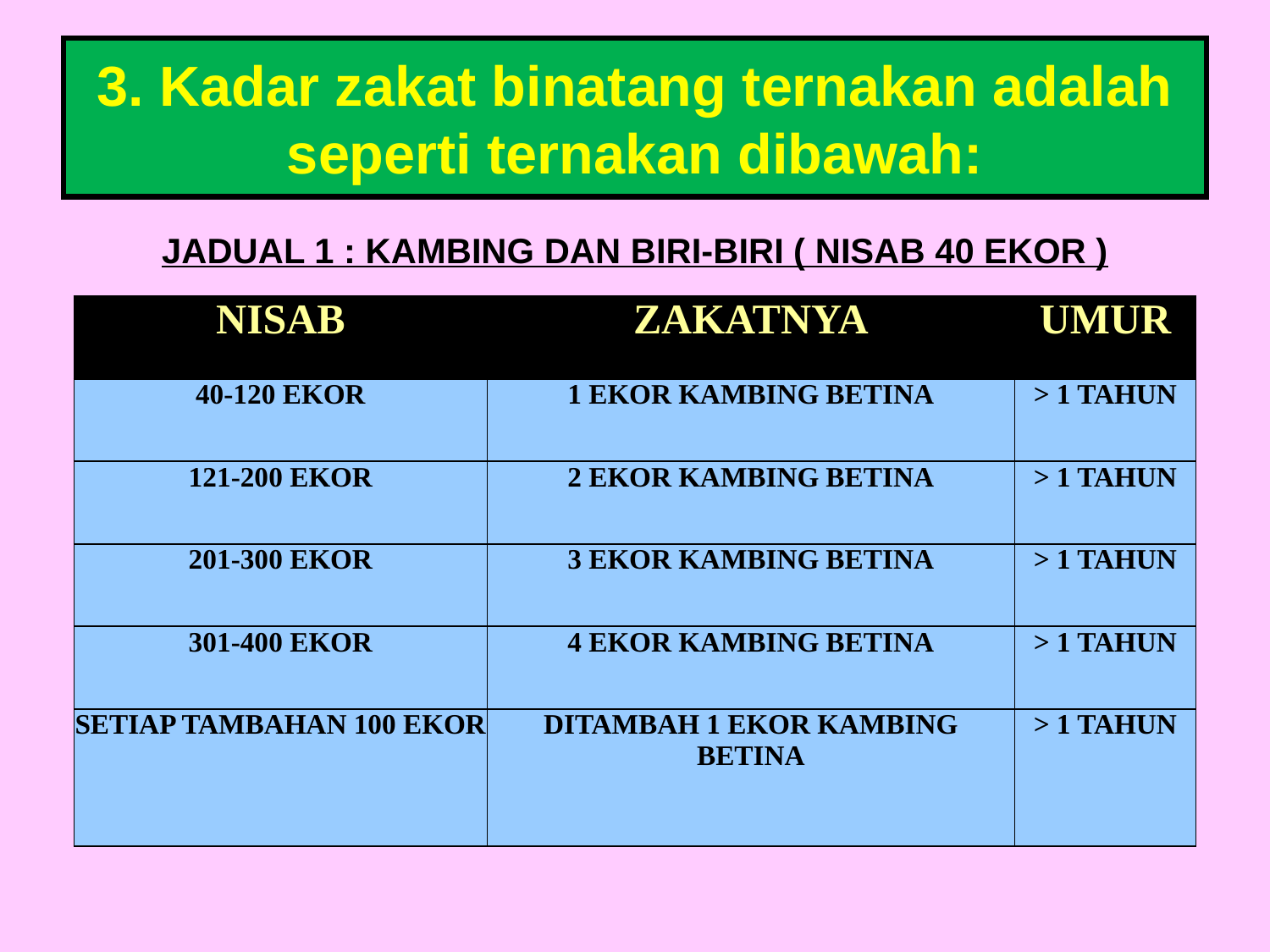

3. Kadar zakat binatang ternakan adalah seperti ternakan dibawah:
JADUAL 1 : KAMBING DAN BIRI-BIRI ( NISAB 40 EKOR )
| NISAB | ZAKATNYA | UMUR |
| --- | --- | --- |
| 40-120 EKOR | 1 EKOR KAMBING BETINA | > 1 TAHUN |
| 121-200 EKOR | 2 EKOR KAMBING BETINA | > 1 TAHUN |
| 201-300 EKOR | 3 EKOR KAMBING BETINA | > 1 TAHUN |
| 301-400 EKOR | 4 EKOR KAMBING BETINA | > 1 TAHUN |
| SETIAP TAMBAHAN 100 EKOR | DITAMBAH 1 EKOR KAMBING BETINA | > 1 TAHUN |